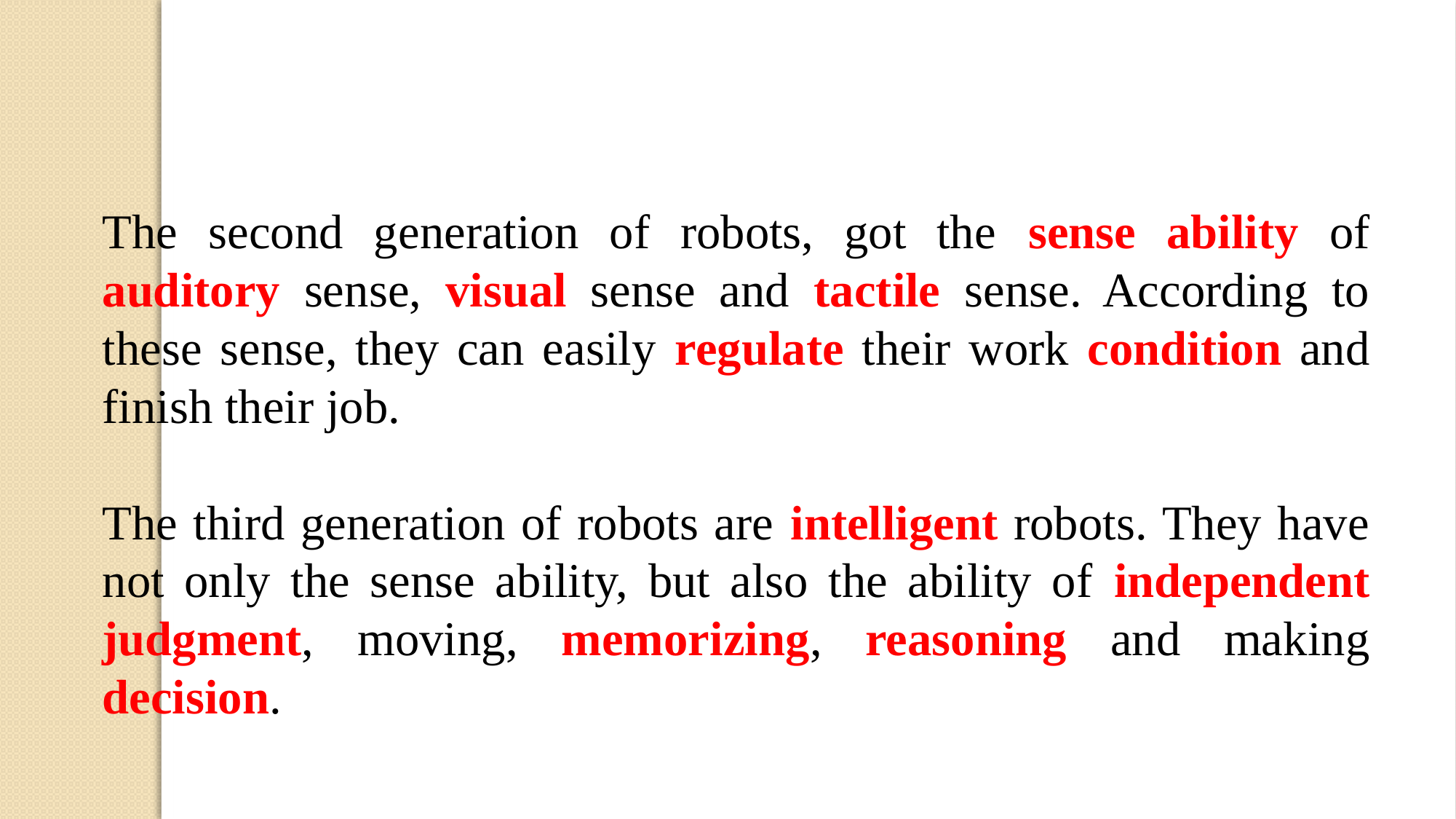

The second generation of robots, got the sense ability of auditory sense, visual sense and tactile sense. According to these sense, they can easily regulate their work condition and finish their job.

The third generation of robots are intelligent robots. They have not only the sense ability, but also the ability of independent judgment, moving, memorizing, reasoning and making decision.